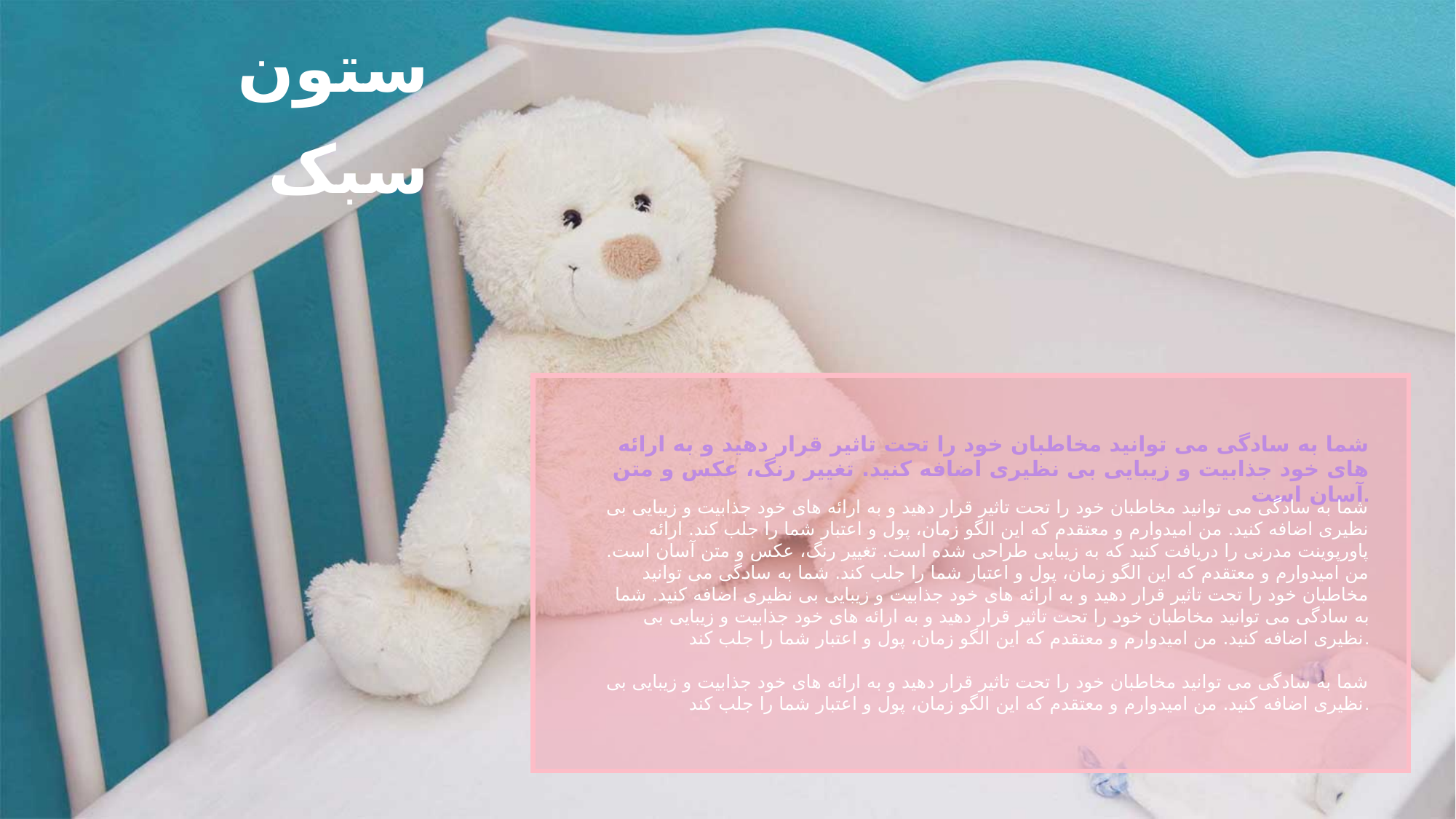

ستون
سبک

شما به سادگی می توانید مخاطبان خود را تحت تاثیر قرار دهید و به ارائه های خود جذابیت و زیبایی بی نظیری اضافه کنید. تغییر رنگ، عکس و متن آسان است.
شما به سادگی می توانید مخاطبان خود را تحت تاثیر قرار دهید و به ارائه های خود جذابیت و زیبایی بی نظیری اضافه کنید. من امیدوارم و معتقدم که این الگو زمان، پول و اعتبار شما را جلب کند. ارائه پاورپوینت مدرنی را دریافت کنید که به زیبایی طراحی شده است. تغییر رنگ، عکس و متن آسان است. من امیدوارم و معتقدم که این الگو زمان، پول و اعتبار شما را جلب کند. شما به سادگی می توانید مخاطبان خود را تحت تاثیر قرار دهید و به ارائه های خود جذابیت و زیبایی بی نظیری اضافه کنید. شما به سادگی می توانید مخاطبان خود را تحت تاثیر قرار دهید و به ارائه های خود جذابیت و زیبایی بی نظیری اضافه کنید. من امیدوارم و معتقدم که این الگو زمان، پول و اعتبار شما را جلب کند.

شما به سادگی می توانید مخاطبان خود را تحت تاثیر قرار دهید و به ارائه های خود جذابیت و زیبایی بی نظیری اضافه کنید. من امیدوارم و معتقدم که این الگو زمان، پول و اعتبار شما را جلب کند.